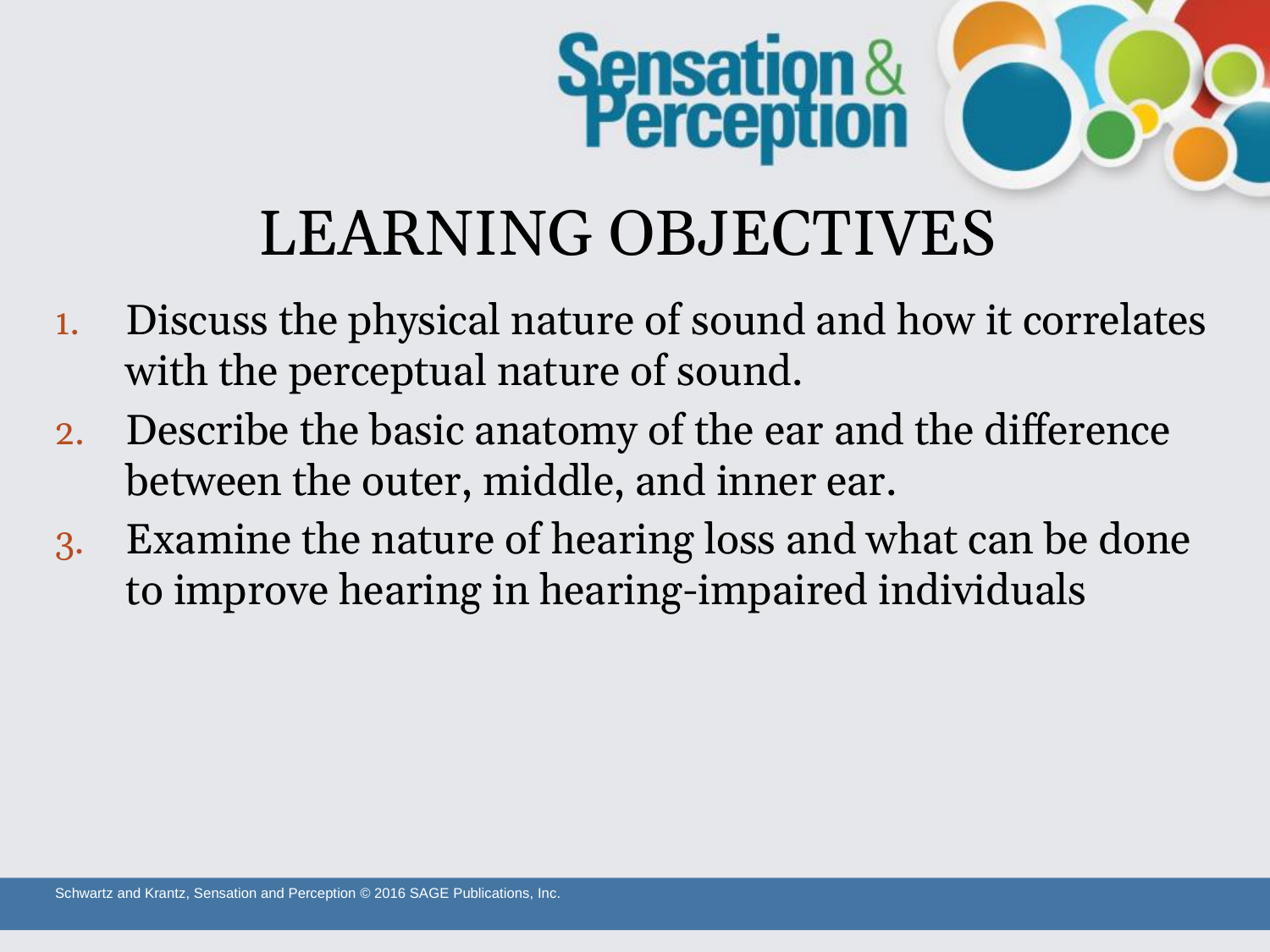

# LEARNING OBJECTIVES
Discuss the physical nature of sound and how it correlates with the perceptual nature of sound.
Describe the basic anatomy of the ear and the difference between the outer, middle, and inner ear.
Examine the nature of hearing loss and what can be done to improve hearing in hearing-impaired individuals
Schwartz and Krantz, Sensation and Perception © 2016 SAGE Publications, Inc.